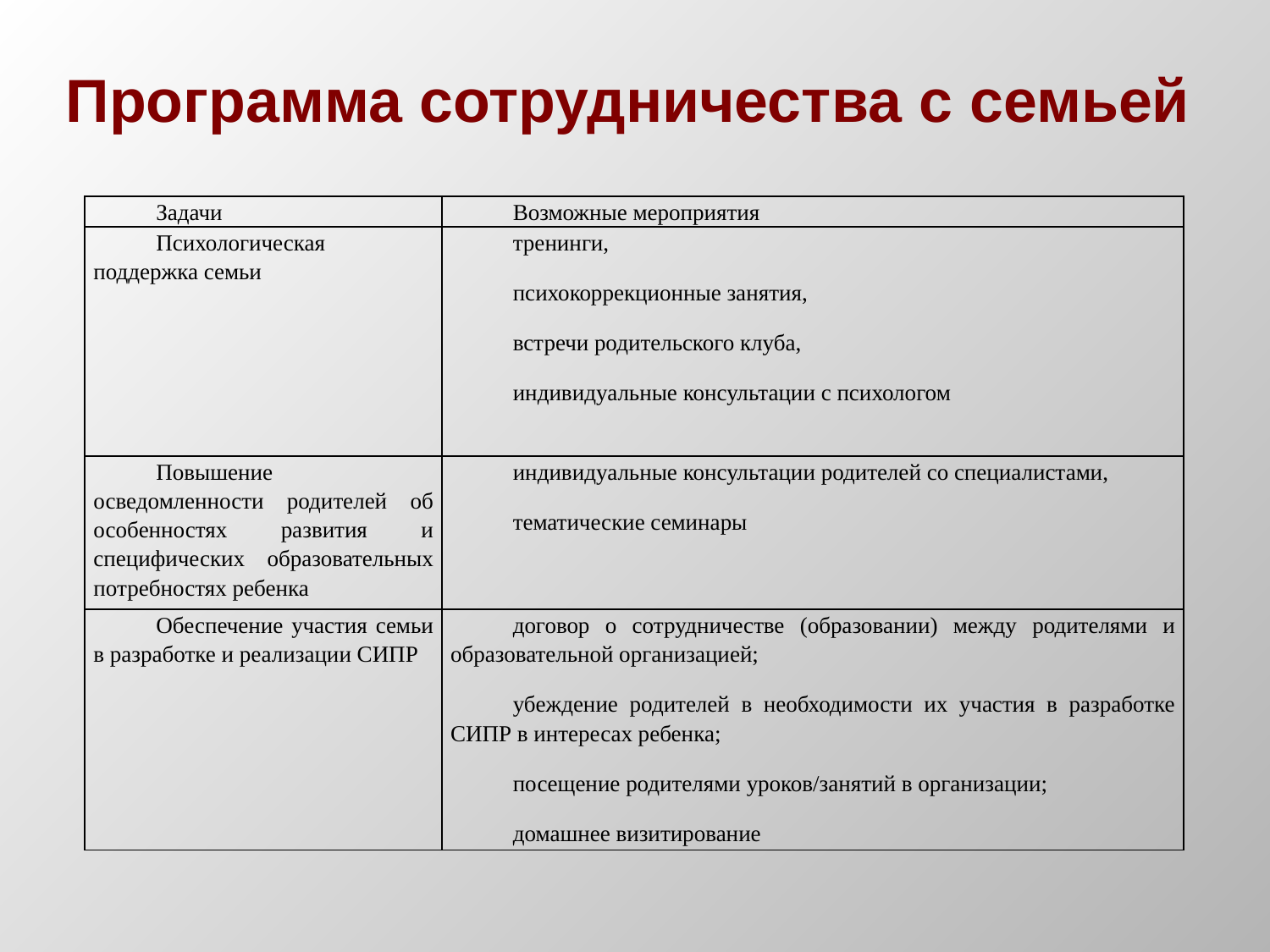

# Программа сотрудничества с семьей
| Задачи | Возможные мероприятия |
| --- | --- |
| Психологическая поддержка семьи | тренинги, психокоррекционные занятия, встречи родительского клуба, индивидуальные консультации с психологом |
| Повышение осведомленности родителей об особенностях развития и специфических образовательных потребностях ребенка | индивидуальные консультации родителей со специалистами, тематические семинары |
| Обеспечение участия семьи в разработке и реализации СИПР | договор о сотрудничестве (образовании) между родителями и образовательной организацией; убеждение родителей в необходимости их участия в разработке СИПР в интересах ребенка; посещение родителями уроков/занятий в организации; домашнее визитирование |